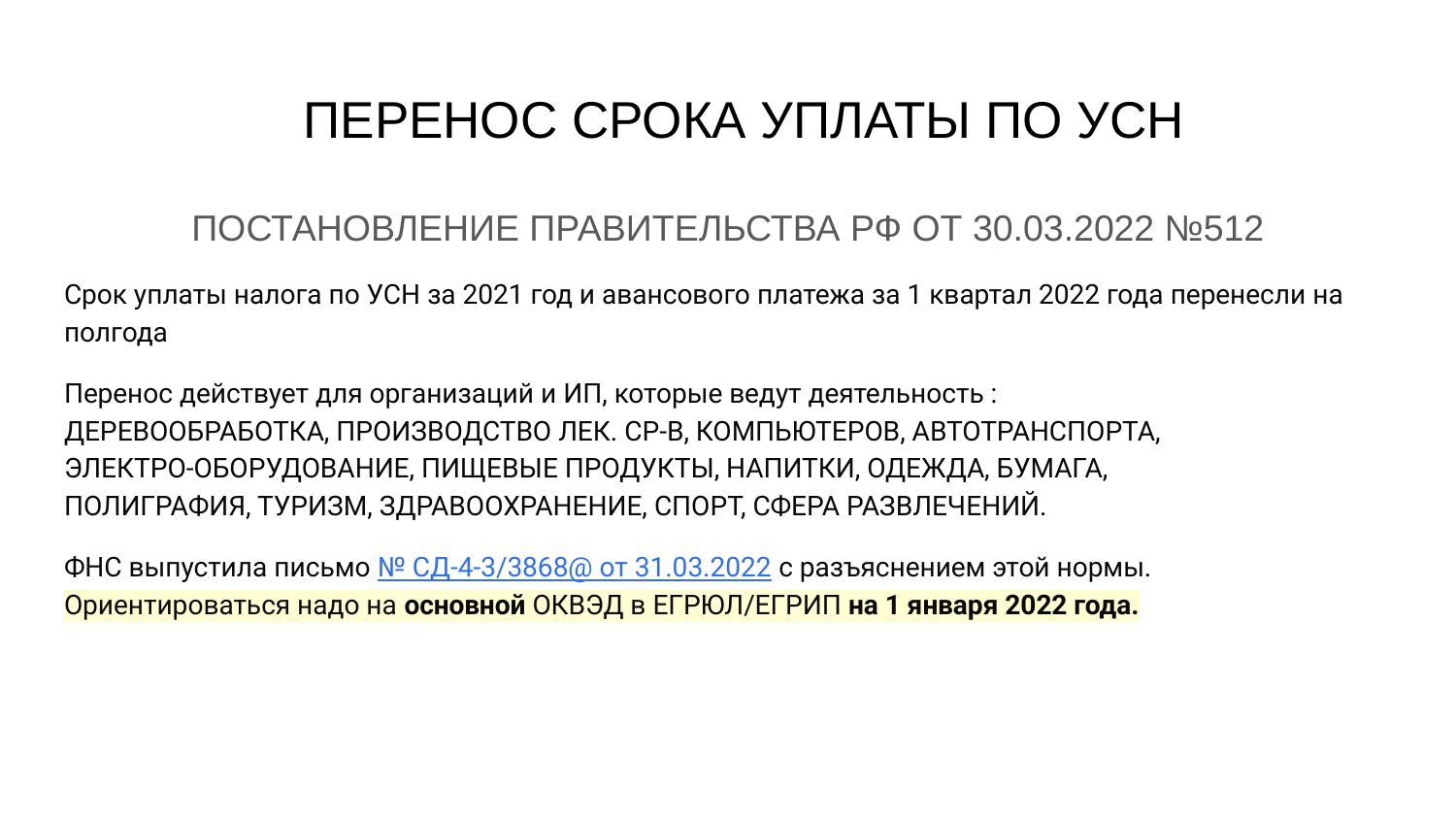

# ПЕРЕНОС СРОКА УПЛАТЫ ПО УСН
ПОСТАНОВЛЕНИЕ ПРАВИТЕЛЬСТВА РФ ОТ 30.03.2022 №512
Срок уплаты налога по УСН за 2021 год и авансового платежа за 1 квартал 2022 года перенесли на полгода
Перенос действует для организаций и ИП, которые ведут деятельность : ДЕРЕВООБРАБОТКА, ПРОИЗВОДСТВО ЛЕК. СР-В, КОМПЬЮТЕРОВ, АВТОТРАНСПОРТА, ЭЛЕКТРО-ОБОРУДОВАНИЕ, ПИЩЕВЫЕ ПРОДУКТЫ, НАПИТКИ, ОДЕЖДА, БУМАГА, ПОЛИГРАФИЯ, ТУРИЗМ, ЗДРАВООХРАНЕНИЕ, СПОРТ, СФЕРА РАЗВЛЕЧЕНИЙ.
ФНС выпустила письмо № СД-4-3/3868@ от 31.03.2022 с разъяснением этой нормы. Ориентироваться надо на основной ОКВЭД в ЕГРЮЛ/ЕГРИП на 1 января 2022 года.